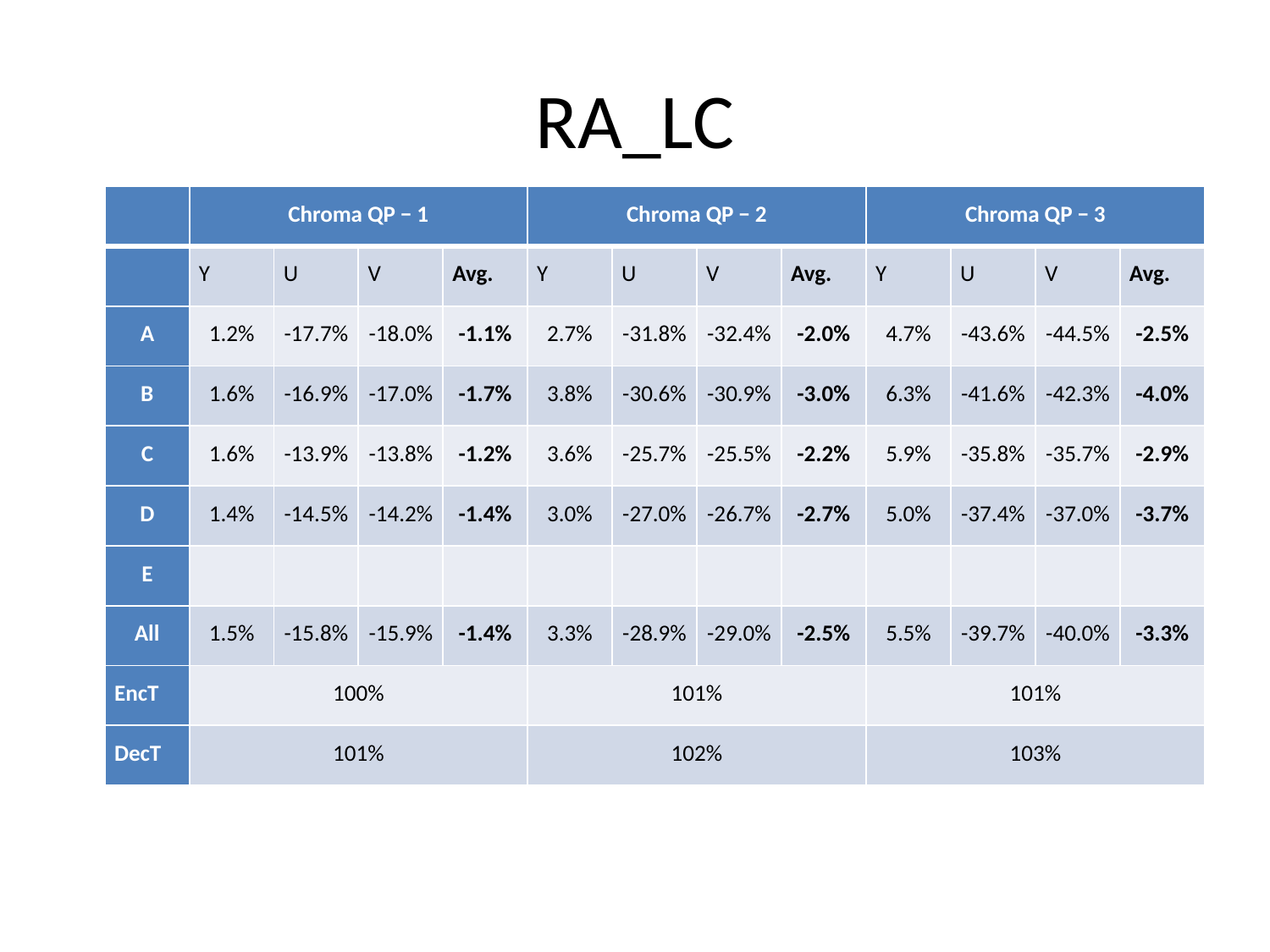

# RA_LC
|  | Chroma QP − 1 |  |  |  | Chroma QP − 2 |  |  |  | Chroma QP − 3 |  |  |  |
| --- | --- | --- | --- | --- | --- | --- | --- | --- | --- | --- | --- | --- |
|  | Y | U | V | Avg. | Y | U | V | Avg. | Y | U | V | Avg. |
| A | 1.2% | -17.7% | -18.0% | -1.1% | 2.7% | -31.8% | -32.4% | -2.0% | 4.7% | -43.6% | -44.5% | -2.5% |
| B | 1.6% | -16.9% | -17.0% | -1.7% | 3.8% | -30.6% | -30.9% | -3.0% | 6.3% | -41.6% | -42.3% | -4.0% |
| C | 1.6% | -13.9% | -13.8% | -1.2% | 3.6% | -25.7% | -25.5% | -2.2% | 5.9% | -35.8% | -35.7% | -2.9% |
| D | 1.4% | -14.5% | -14.2% | -1.4% | 3.0% | -27.0% | -26.7% | -2.7% | 5.0% | -37.4% | -37.0% | -3.7% |
| E |  |  |  |  |  |  |  |  |  |  |  |  |
| All | 1.5% | -15.8% | -15.9% | -1.4% | 3.3% | -28.9% | -29.0% | -2.5% | 5.5% | -39.7% | -40.0% | -3.3% |
| EncT | 100% |  |  |  | 101% |  |  |  | 101% |  |  |  |
| DecT | 101% |  |  |  | 102% |  |  |  | 103% |  |  |  |